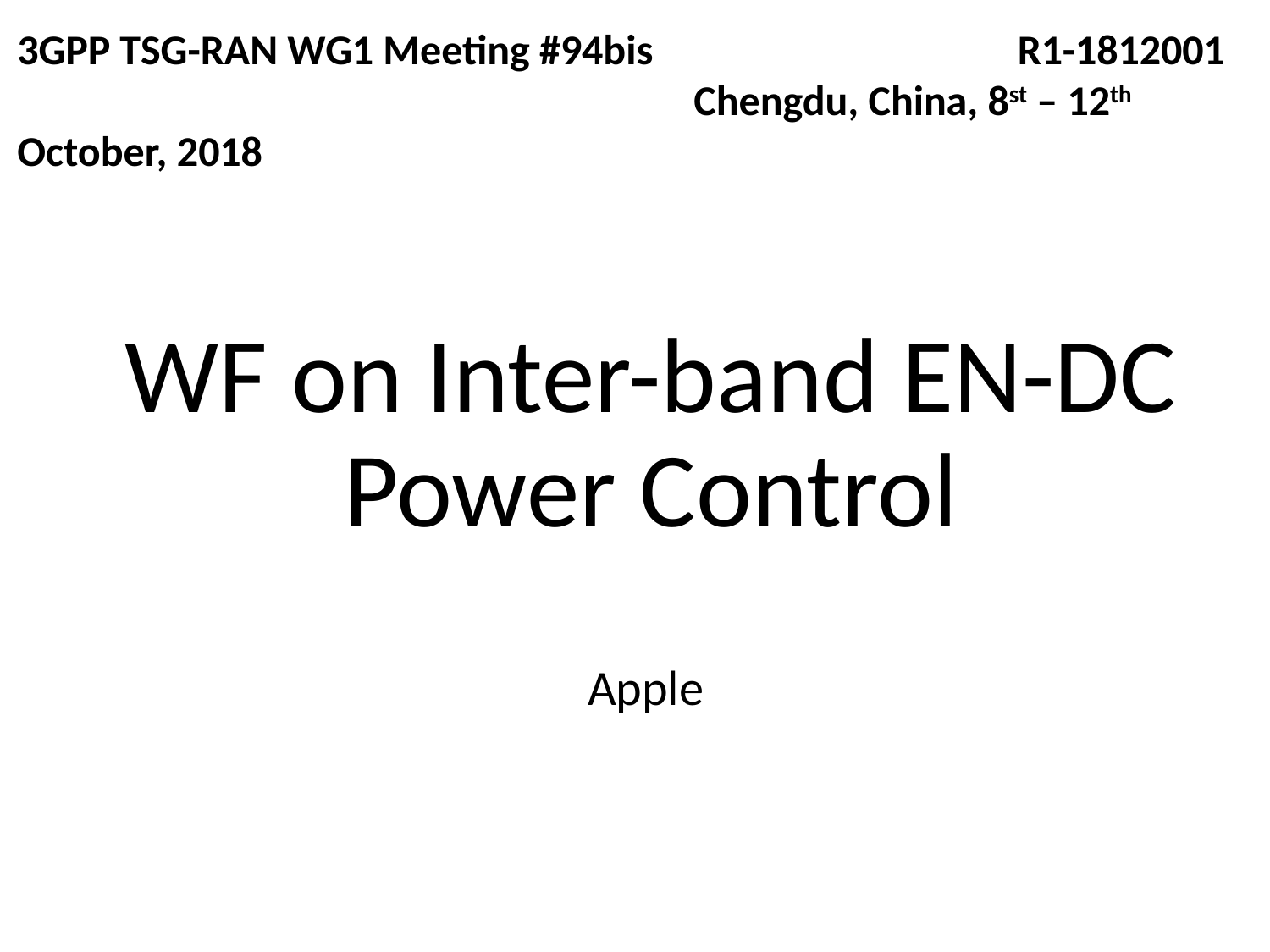

3GPP TSG-RAN WG1 Meeting #94bis	                         R1-1812001                                                                         Chengdu, China, 8st – 12th October, 2018
# WF on Inter-band EN-DC Power Control
Apple